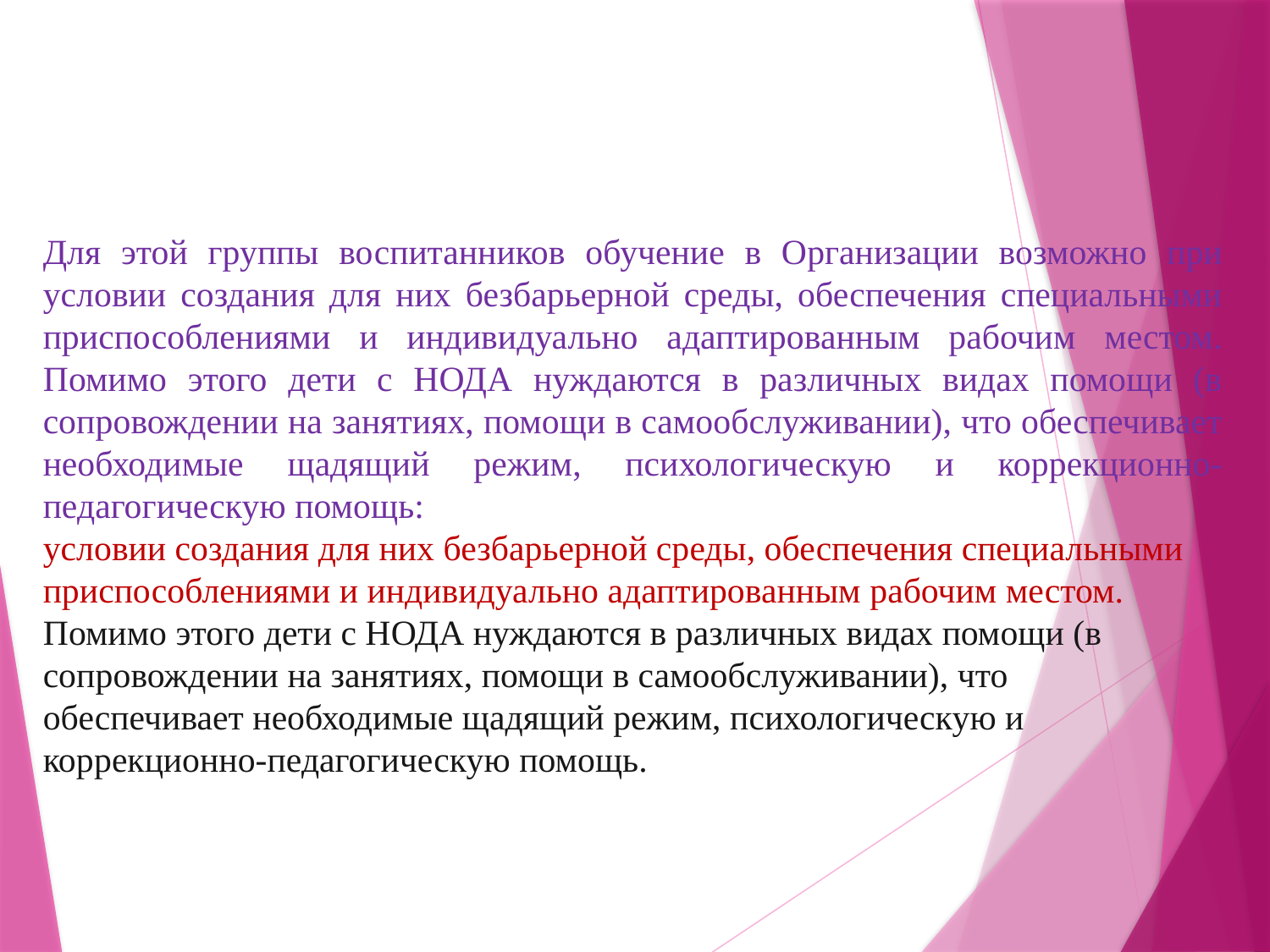

Для этой группы воспитанников обучение в Организации возможно при условии создания для них безбарьерной среды, обеспечения специальными приспособлениями и индивидуально адаптированным рабочим местом. Помимо этого дети с НОДА нуждаются в различных видах помощи (в сопровождении на занятиях, помощи в самообслуживании), что обеспечивает необходимые щадящий режим, психологическую и коррекционно-педагогическую помощь:
условии создания для них безбарьерной среды, обеспечения специальными
приспособлениями и индивидуально адаптированным рабочим местом.
Помимо этого дети с НОДА нуждаются в различных видах помощи (в
сопровождении на занятиях, помощи в самообслуживании), что
обеспечивает необходимые щадящий режим, психологическую и
коррекционно-педагогическую помощь.